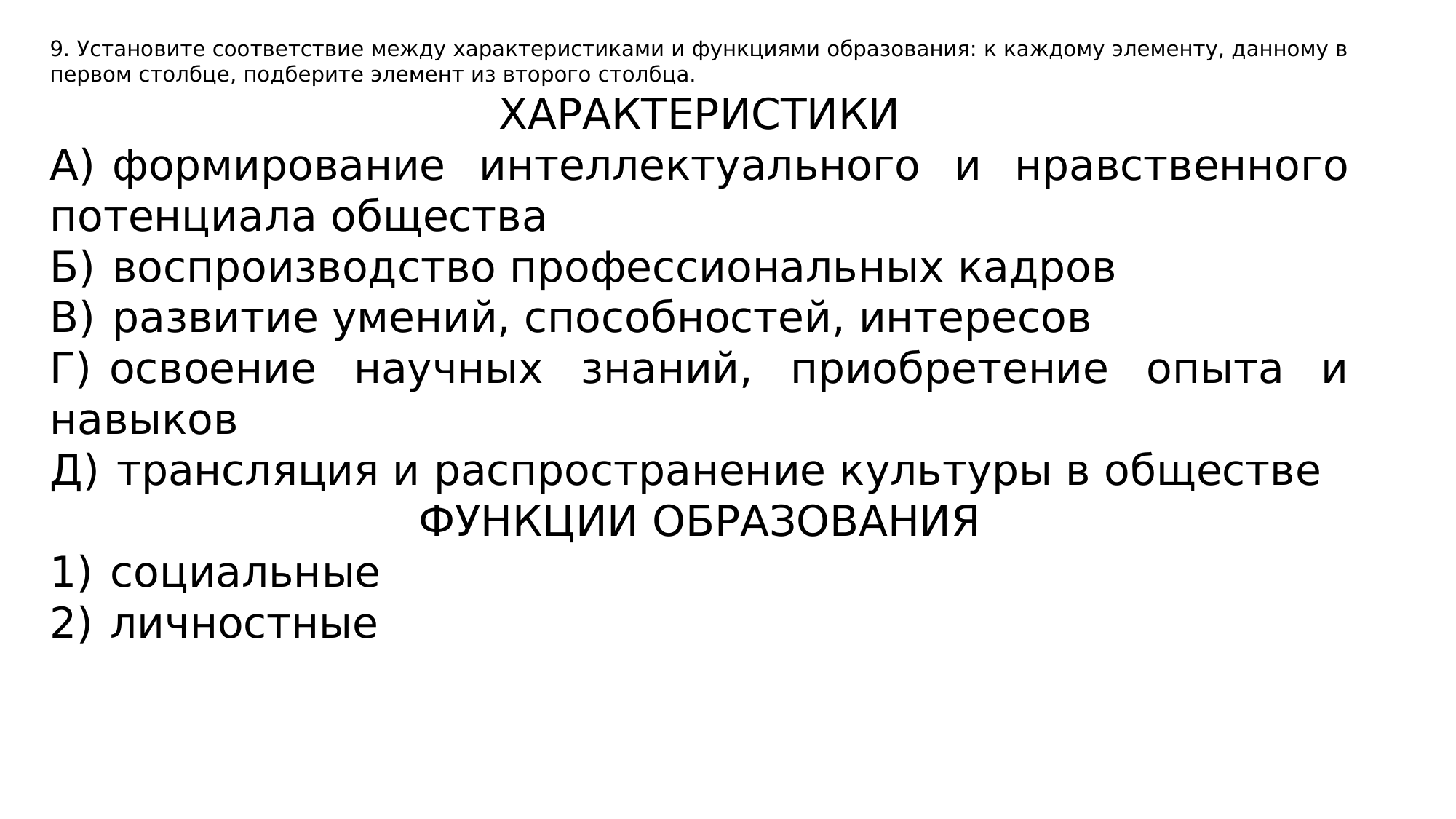

9. Установите соответствие между характеристиками и функциями образования: к каждому элементу, данному в первом столбце, подберите элемент из второго столбца.
ХАРАКТЕРИСТИКИ
А)  формирование интеллектуального и нравственного потенциала общества
Б)  воспроизводство профессиональных кадров
В)  развитие умений, способностей, интересов
Г)  освоение научных знаний, приобретение опыта и навыков
Д)  трансляция и распространение культуры в обществе
ФУНКЦИИ ОБРАЗОВАНИЯ
1)  социальные
2)  личностные